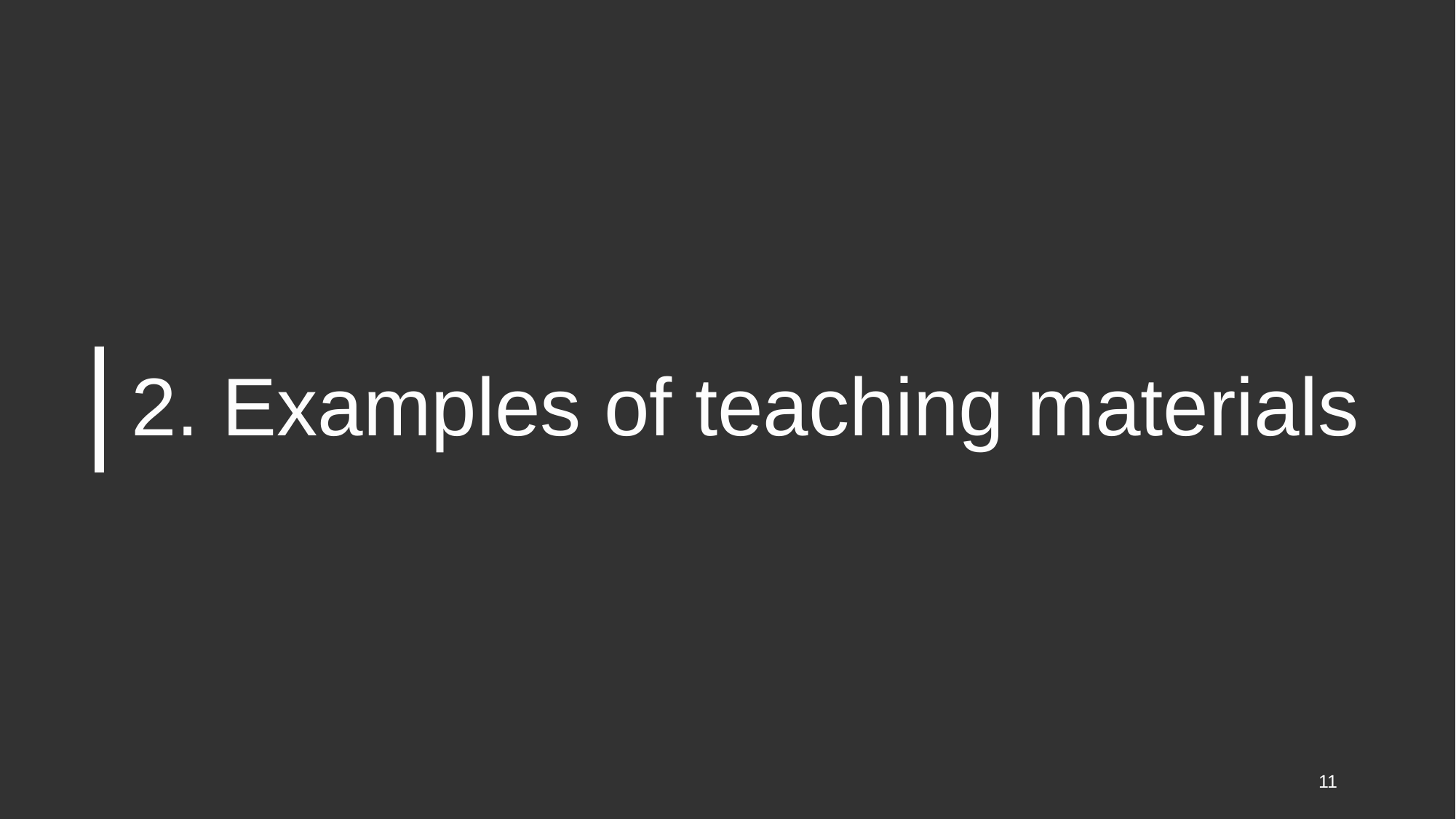

# 2. Examples of teaching materials
11